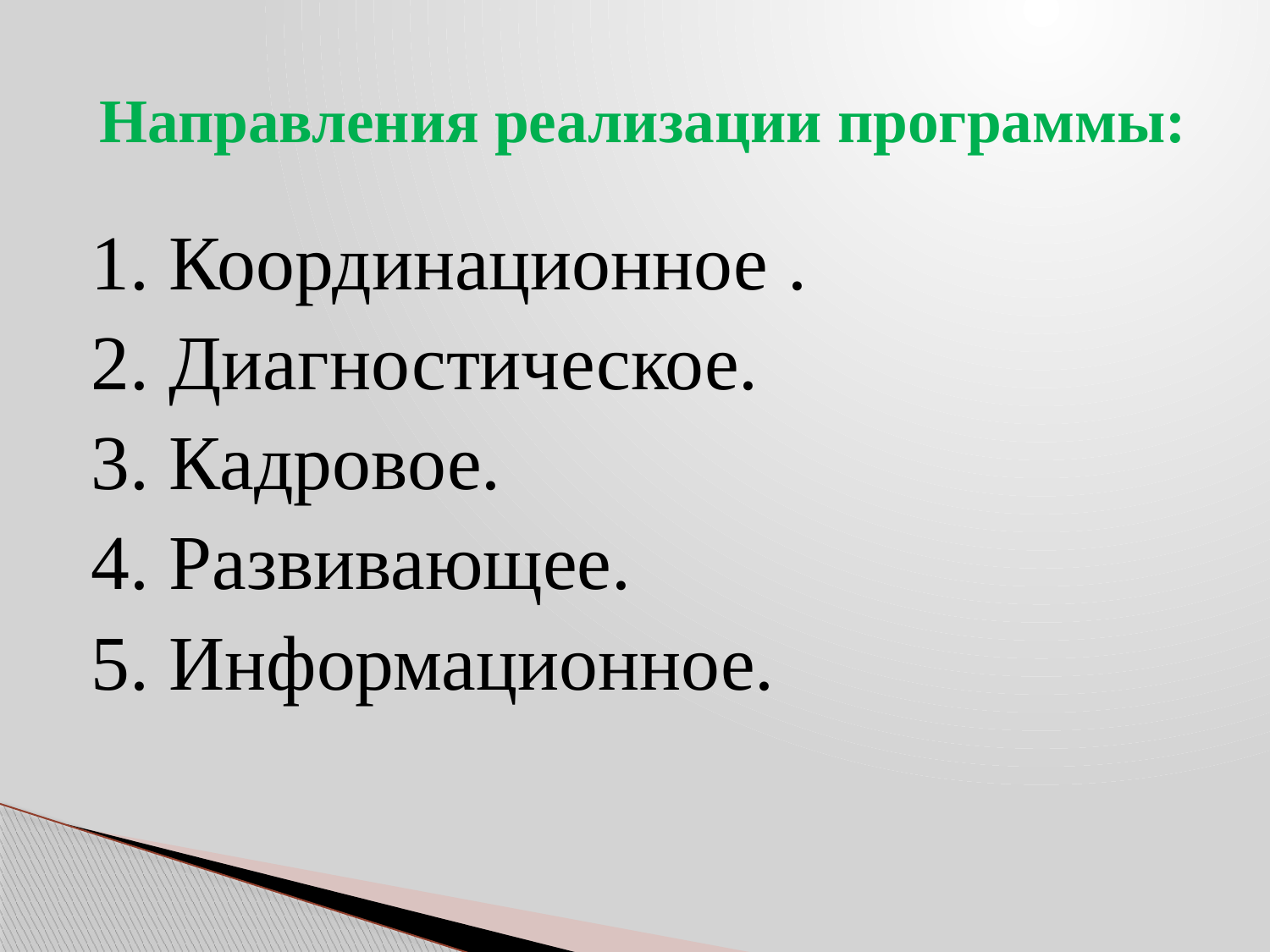

# Направления реализации программы:
1. Координационное .
2. Диагностическое.
3. Кадровое.
4. Развивающее.
5. Информационное.